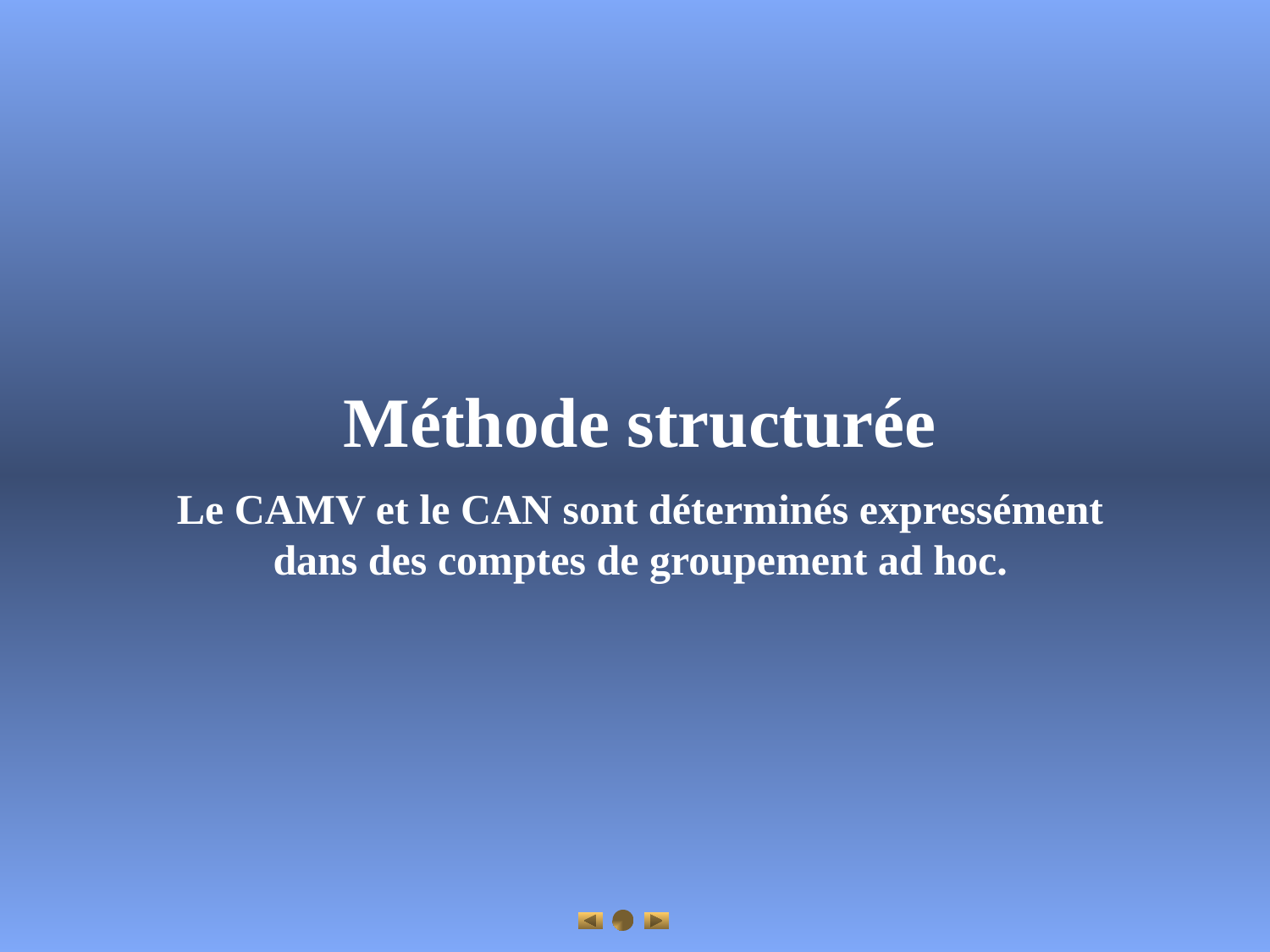

Méthode structurée
Le CAMV et le CAN sont déterminés expressément
dans des comptes de groupement ad hoc.